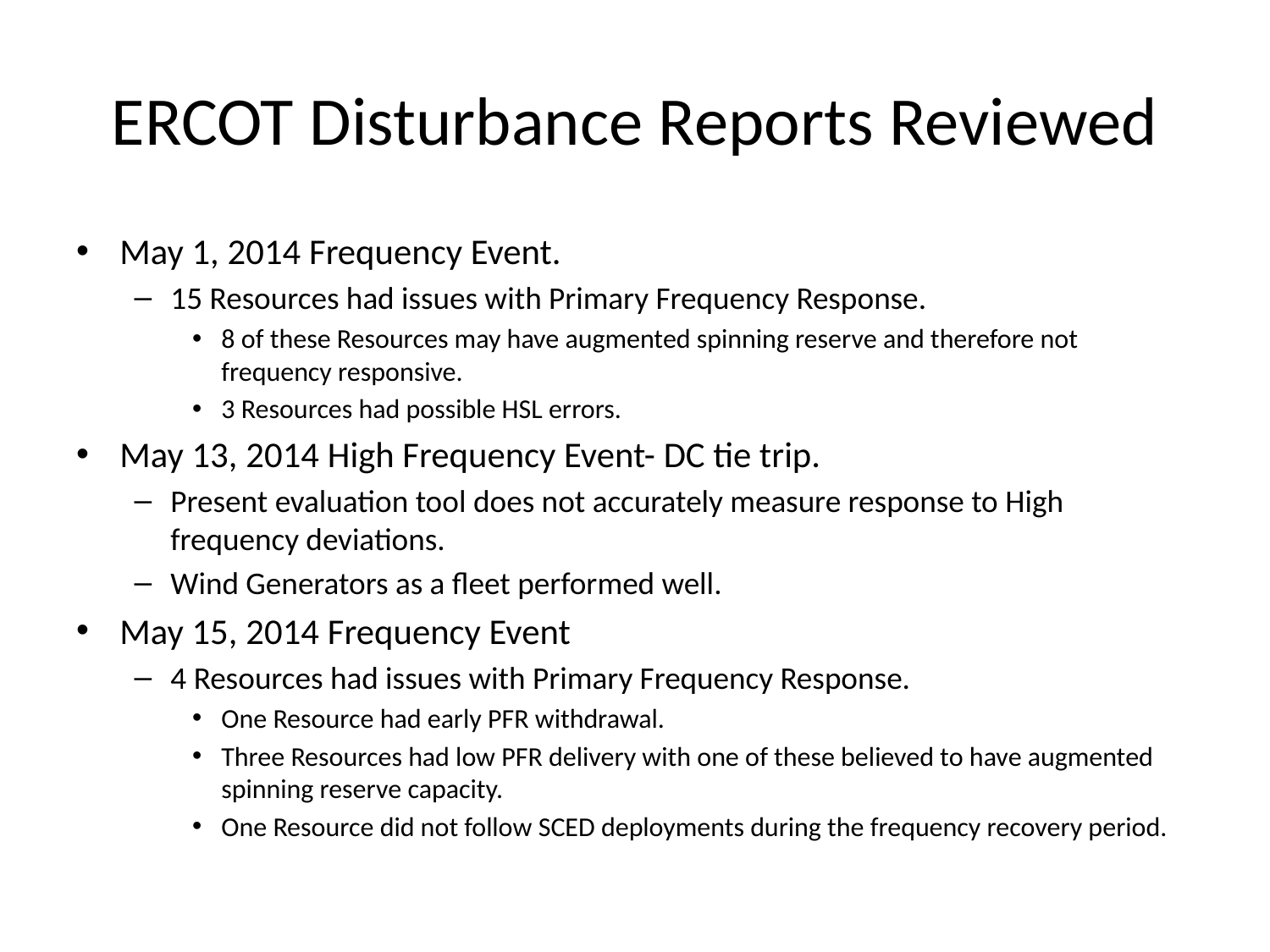

# ERCOT Disturbance Reports Reviewed
May 1, 2014 Frequency Event.
15 Resources had issues with Primary Frequency Response.
8 of these Resources may have augmented spinning reserve and therefore not frequency responsive.
3 Resources had possible HSL errors.
May 13, 2014 High Frequency Event- DC tie trip.
Present evaluation tool does not accurately measure response to High frequency deviations.
Wind Generators as a fleet performed well.
May 15, 2014 Frequency Event
4 Resources had issues with Primary Frequency Response.
One Resource had early PFR withdrawal.
Three Resources had low PFR delivery with one of these believed to have augmented spinning reserve capacity.
One Resource did not follow SCED deployments during the frequency recovery period.